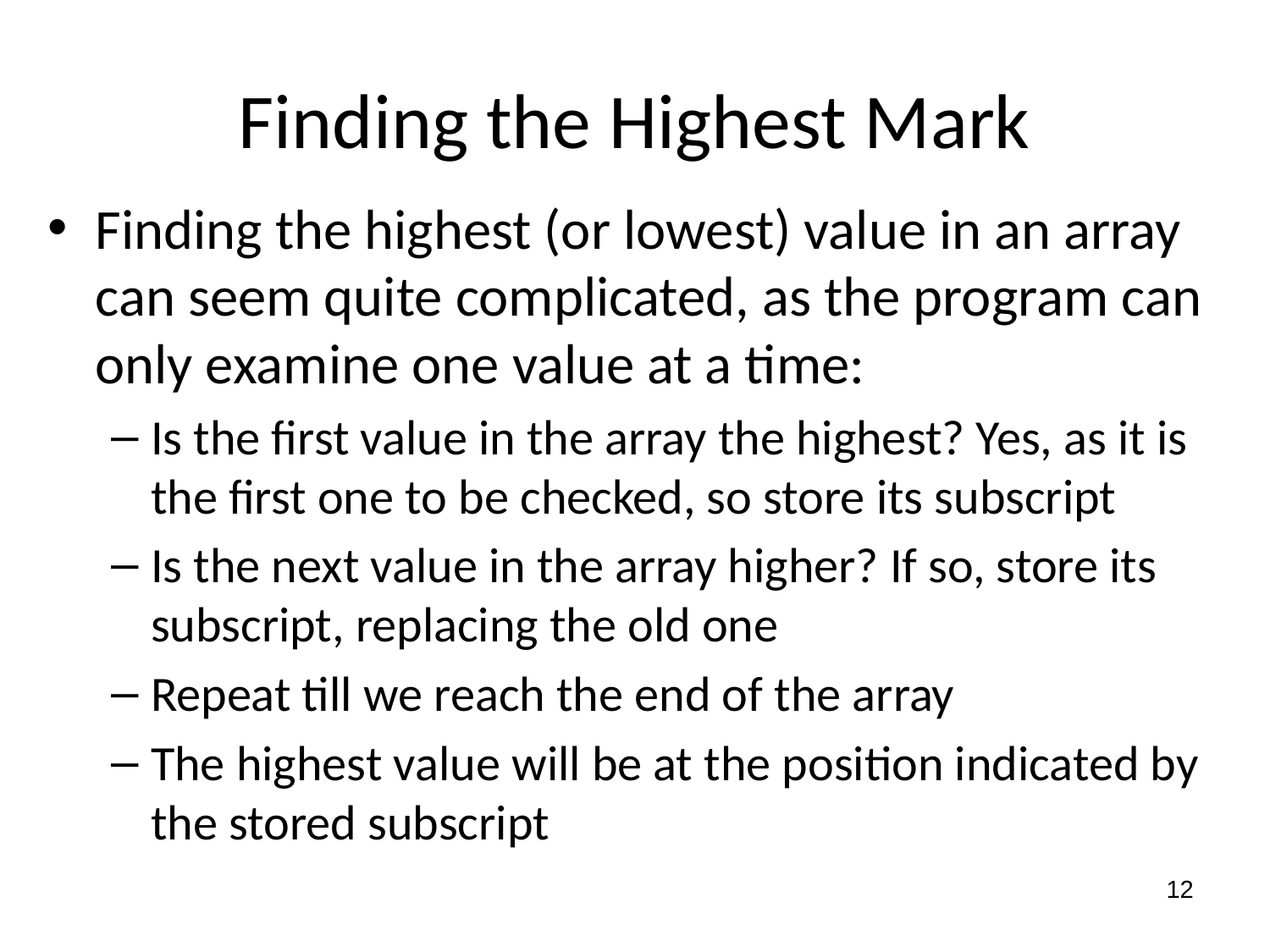

# Finding the Highest Mark
Finding the highest (or lowest) value in an array can seem quite complicated, as the program can only examine one value at a time:
Is the first value in the array the highest? Yes, as it is the first one to be checked, so store its subscript
Is the next value in the array higher? If so, store its subscript, replacing the old one
Repeat till we reach the end of the array
The highest value will be at the position indicated by the stored subscript

12